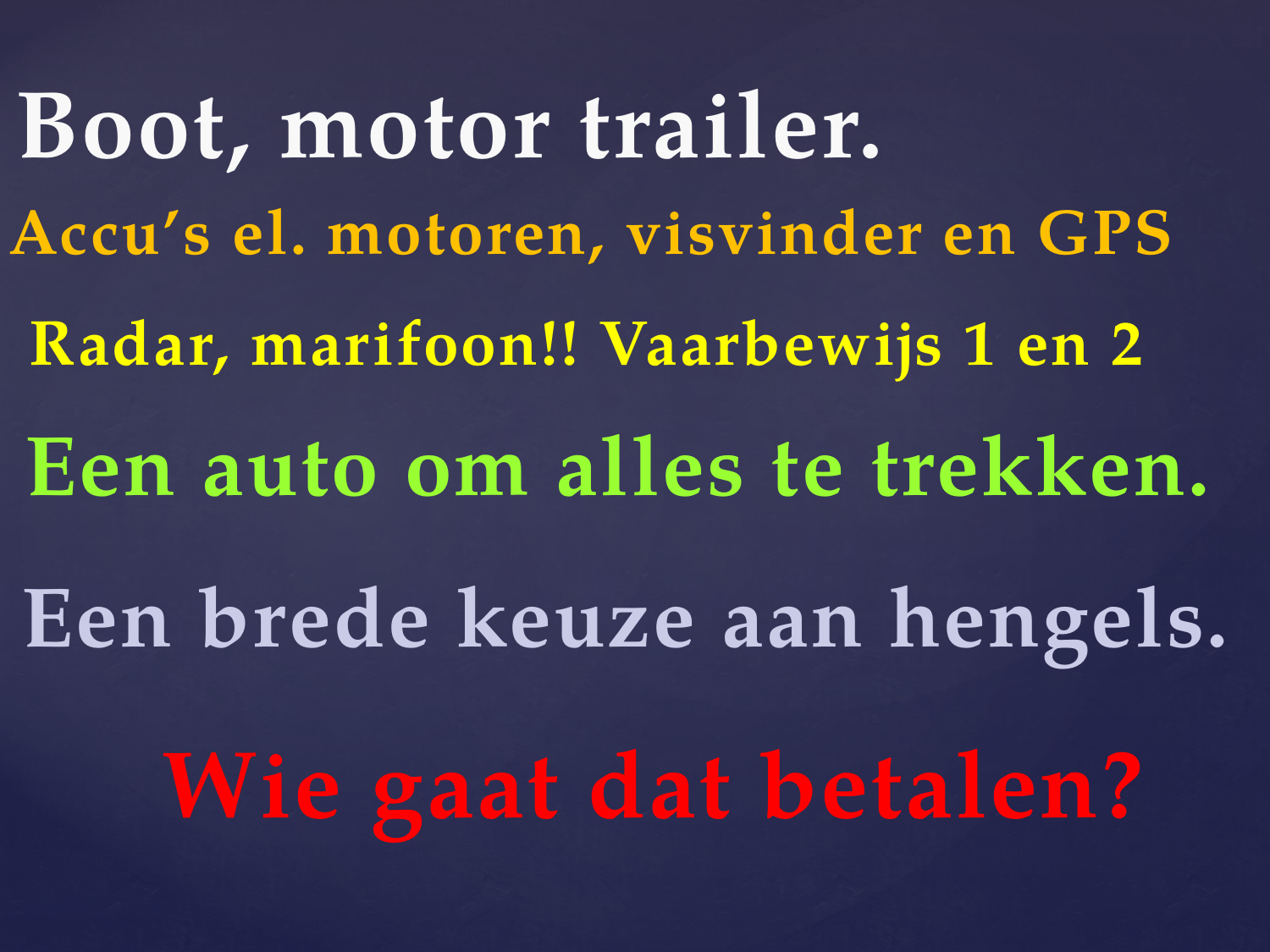

Boot, motor trailer.
Accu’s el. motoren, visvinder en GPS
Radar, marifoon!! Vaarbewijs 1 en 2
Een auto om alles te trekken.
Een brede keuze aan hengels.
Wie gaat dat betalen?